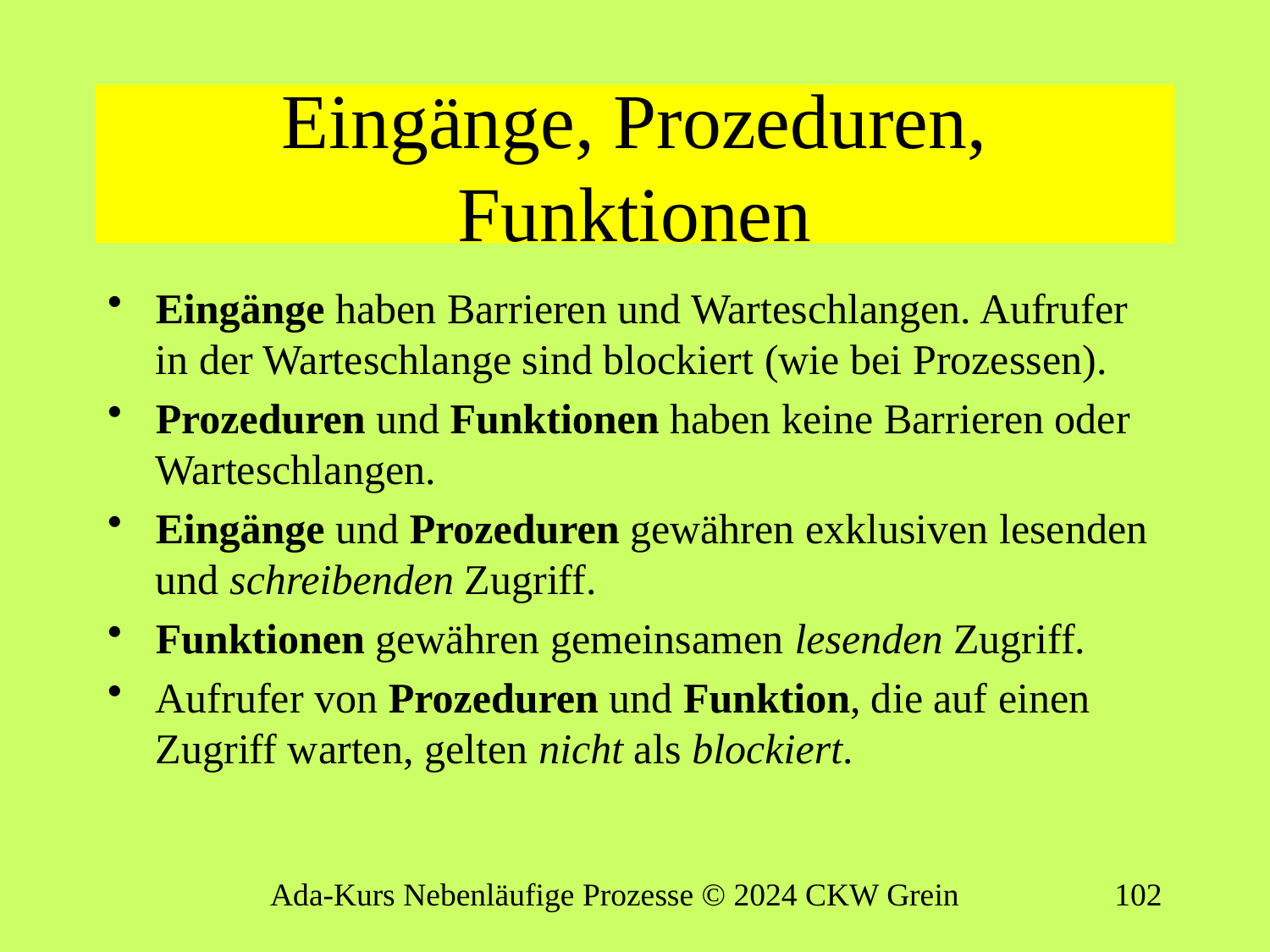

# Eingänge, Prozeduren, Funktionen
Eingänge haben Barrieren und Warteschlangen. Aufrufer in der Warteschlange sind blockiert (wie bei Prozessen).
Prozeduren und Funktionen haben keine Barrieren oder Warteschlangen.
Eingänge und Prozeduren gewähren exklusiven lesenden und schreibenden Zugriff.
Funktionen gewähren gemeinsamen lesenden Zugriff.
Aufrufer von Prozeduren und Funktion, die auf einen Zugriff warten, gelten nicht als blockiert.
Ada-Kurs Nebenläufige Prozesse © 2024 CKW Grein
102